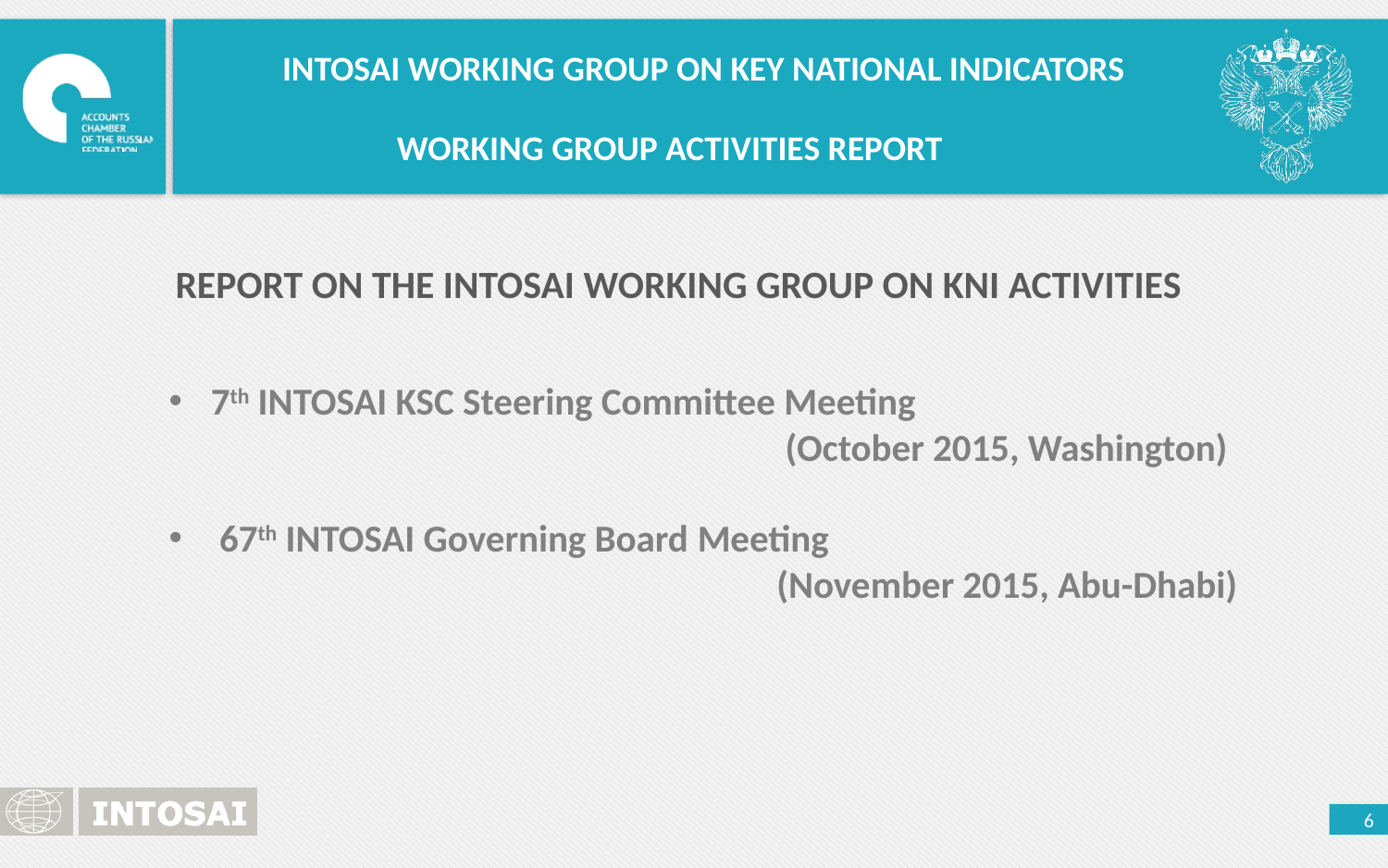

INTOSAI WORKING GROUP ON KEY NATIONAL INDICATORS
WORKING GROUP ACTIVITIES REPORT
REPORT ON THE INTOSAI WORKING GROUP ON KNI ACTIVITIES
7th INTOSAI KSC Steering Committee Meeting
                                                                        (October 2015, Washington)

 67th INTOSAI Governing Board Meeting
                                                                       (November 2015, Abu-Dhabi)